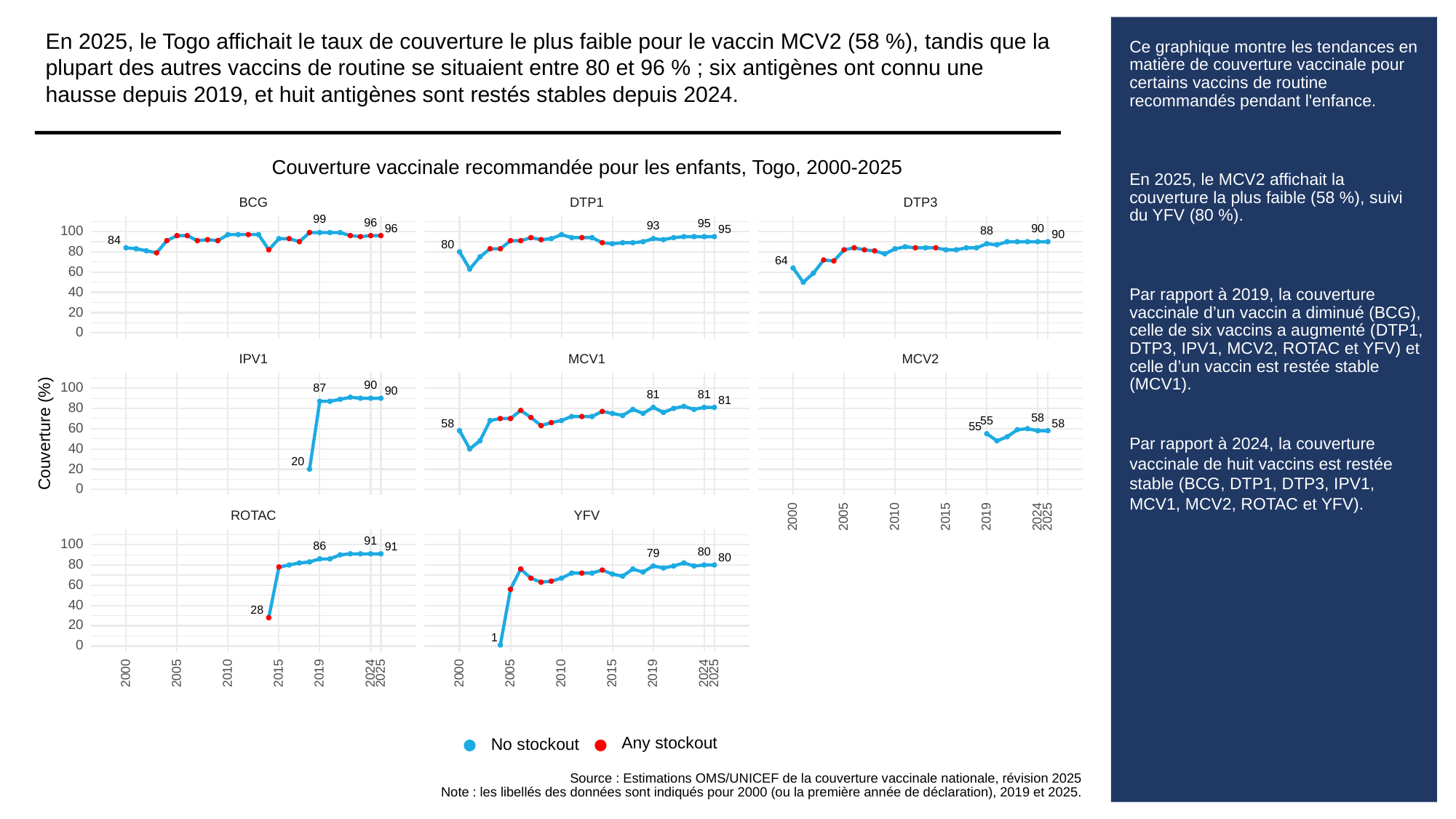

En 2025, le Togo affichait le taux de couverture le plus faible pour le vaccin MCV2 (58 %), tandis que la plupart des autres vaccins de routine se situaient entre 80 et 96 % ; six antigènes ont connu une hausse depuis 2019, et huit antigènes sont restés stables depuis 2024.
# Ce graphique montre les tendances en matière de couverture vaccinale pour certains vaccins de routine recommandés pendant l'enfance.

En 2025, le MCV2 affichait la couverture la plus faible (58 %), suivi du YFV (80 %).

Par rapport à 2019, la couverture vaccinale d’un vaccin a diminué (BCG), celle de six vaccins a augmenté (DTP1, DTP3, IPV1, MCV2, ROTAC et YFV) et celle d’un vaccin est restée stable (MCV1).

Par rapport à 2024, la couverture vaccinale de huit vaccins est restée stable (BCG, DTP1, DTP3, IPV1, MCV1, MCV2, ROTAC et YFV).

Couverture vaccinale recommandée pour les enfants, Togo, 2000-2025
BCG
DTP3
DTP1
99

96
95

93
96
90
95
100
88

90

84

80

80

64

60

40

20

0

MCV1
MCV2
IPV1

90
100
87
90

81
81

81

80

58

55

58
58

55

60
Couverture (%)

40

20

20

0

ROTAC
YFV
2000
2005
2010
2015
2019
2024
2025

91
100
86
91

80
79

80

80

60

40

28

20

1

0

2000
2005
2010
2015
2019
2024
2025
2000
2005
2010
2015
2019
2024
2025
Any stockout
No stockout

Source : Estimations OMS/UNICEF de la couverture vaccinale nationale, révision 2025
Note : les libellés des données sont indiqués pour 2000 (ou la première année de déclaration), 2019 et 2025.